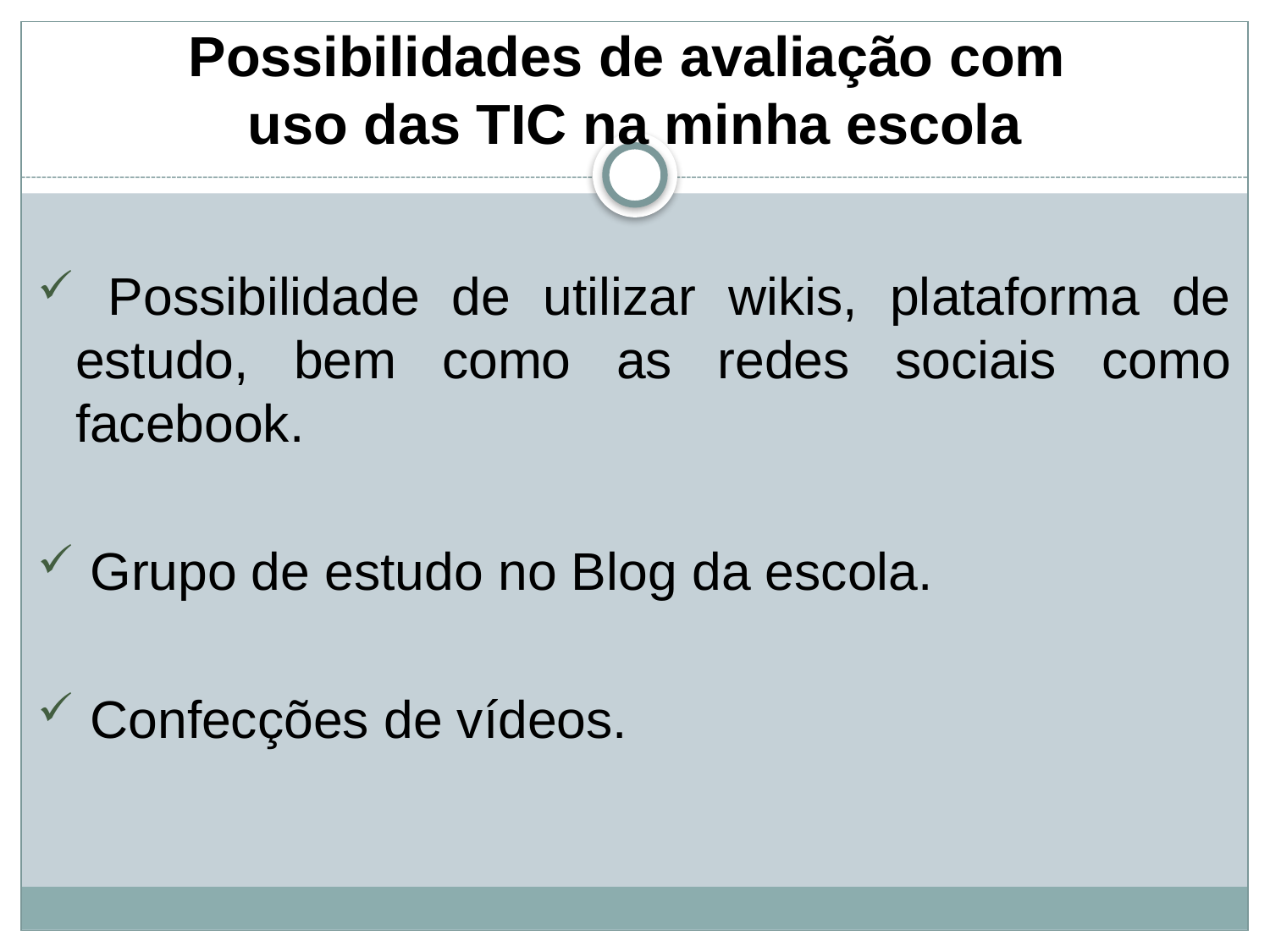

# Possibilidades de avaliação com uso das TIC na minha escola
 Possibilidade de utilizar wikis, plataforma de estudo, bem como as redes sociais como facebook.

 Grupo de estudo no Blog da escola.

 Confecções de vídeos.